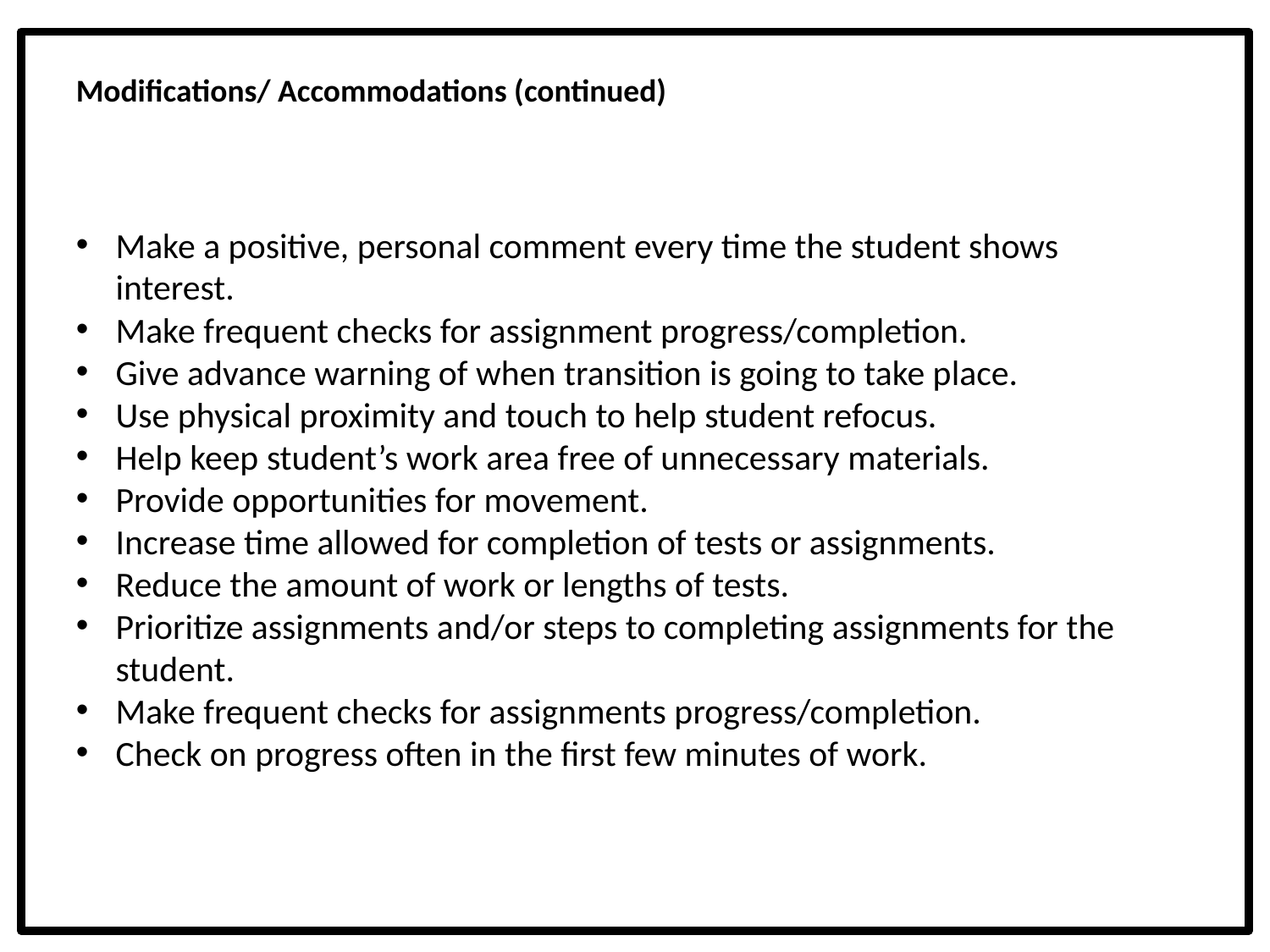

Modifications/ Accommodations (continued)

Make a positive, personal comment every time the student shows interest.
Make frequent checks for assignment progress/completion.
Give advance warning of when transition is going to take place.
Use physical proximity and touch to help student refocus.
Help keep student’s work area free of unnecessary materials.
Provide opportunities for movement.
Increase time allowed for completion of tests or assignments.
Reduce the amount of work or lengths of tests.
Prioritize assignments and/or steps to completing assignments for the student.
Make frequent checks for assignments progress/completion.
Check on progress often in the first few minutes of work.